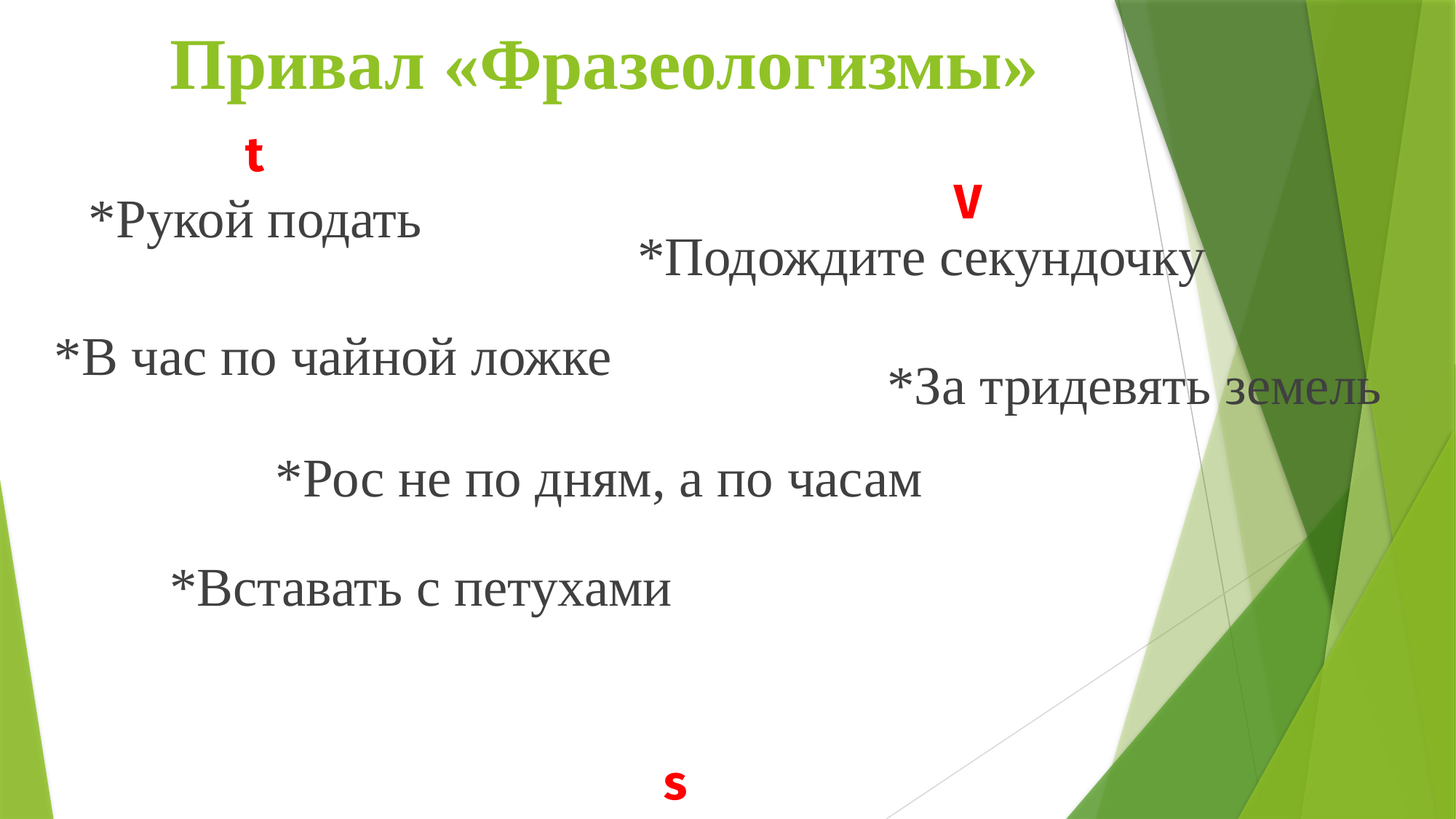

Привал «Фразеологизмы»
t
V
*Рукой подать
*Подождите секундочку
*В час по чайной ложке
*За тридевять земель
*Рос не по дням, а по часам
*Вставать с петухами
s